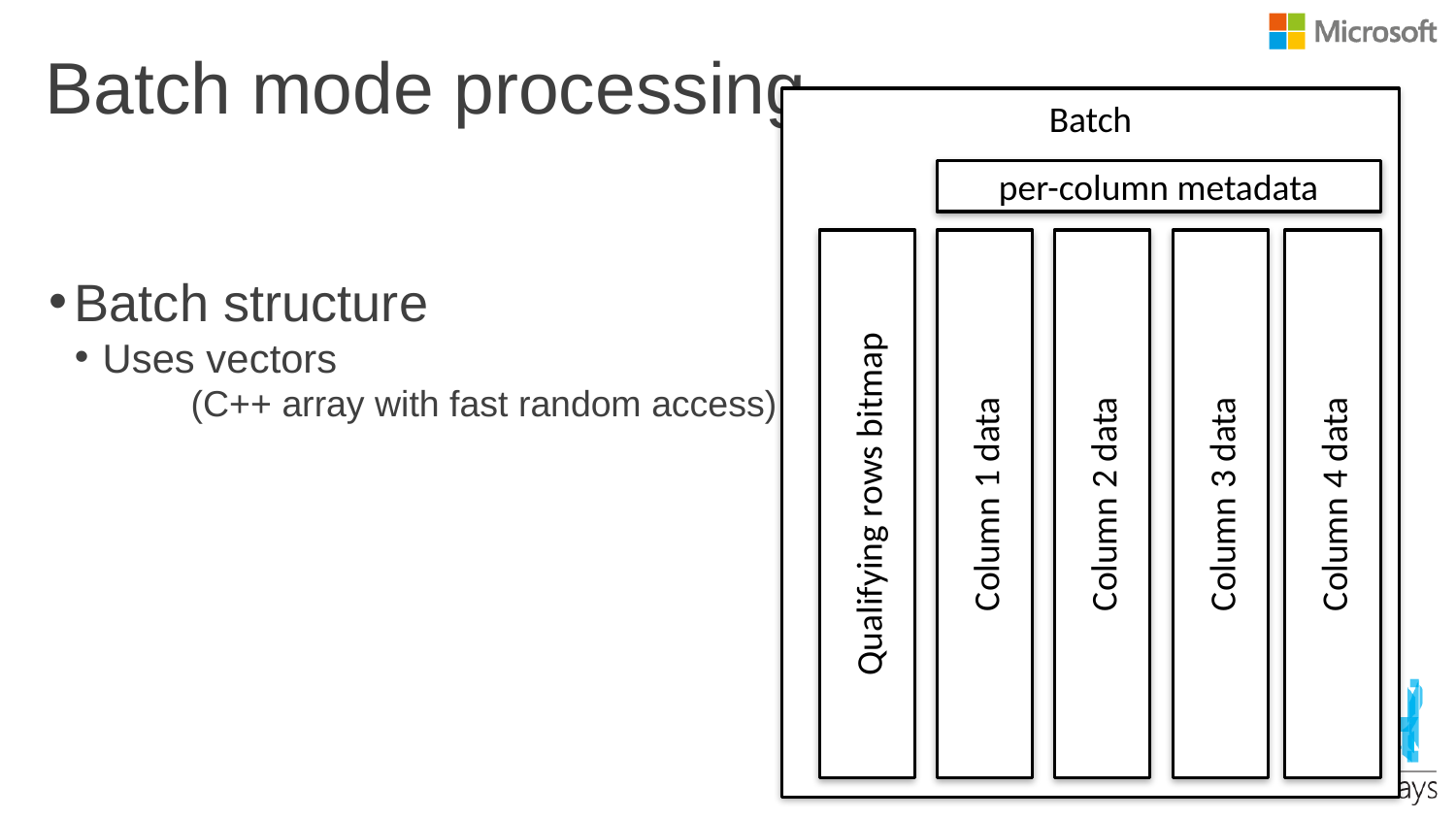

# Batch mode processing
Batch
per-column metadata
Qualifying rows bitmap
Column 1 data
Column 2 data
Column 3 data
Column 4 data
Batch structure
Uses vectors
(C++ array with fast random access)